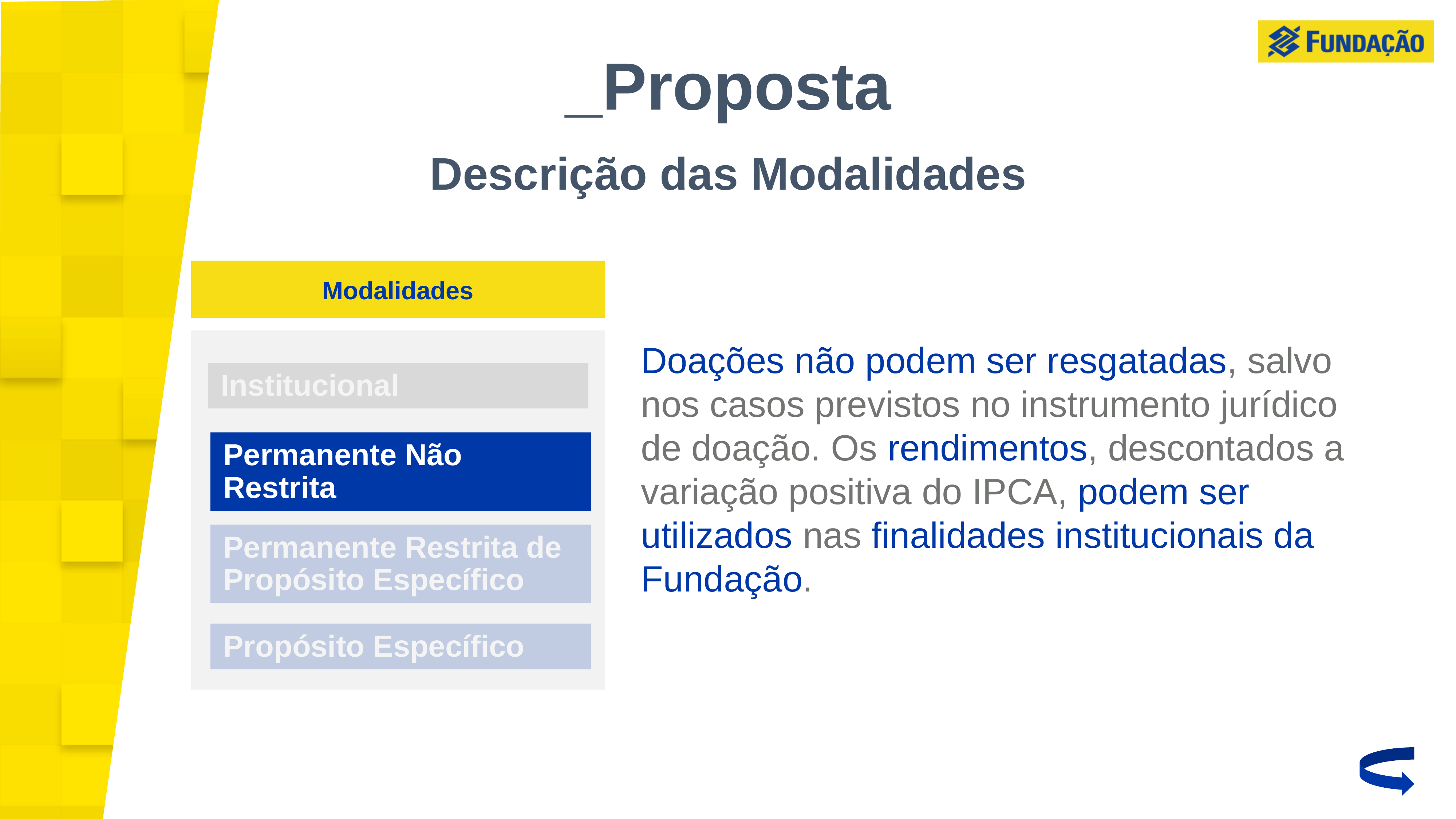

_Proposta
Descrição das Modalidades
Modalidades

Doações não podem ser resgatadas, salvo nos casos previstos no instrumento jurídico de doação. Os rendimentos, descontados a variação positiva do IPCA, podem ser utilizados nas finalidades institucionais da Fundação.
Institucional
Permanente Não Restrita

Permanente Restrita de Propósito Específico
Propósito Específico